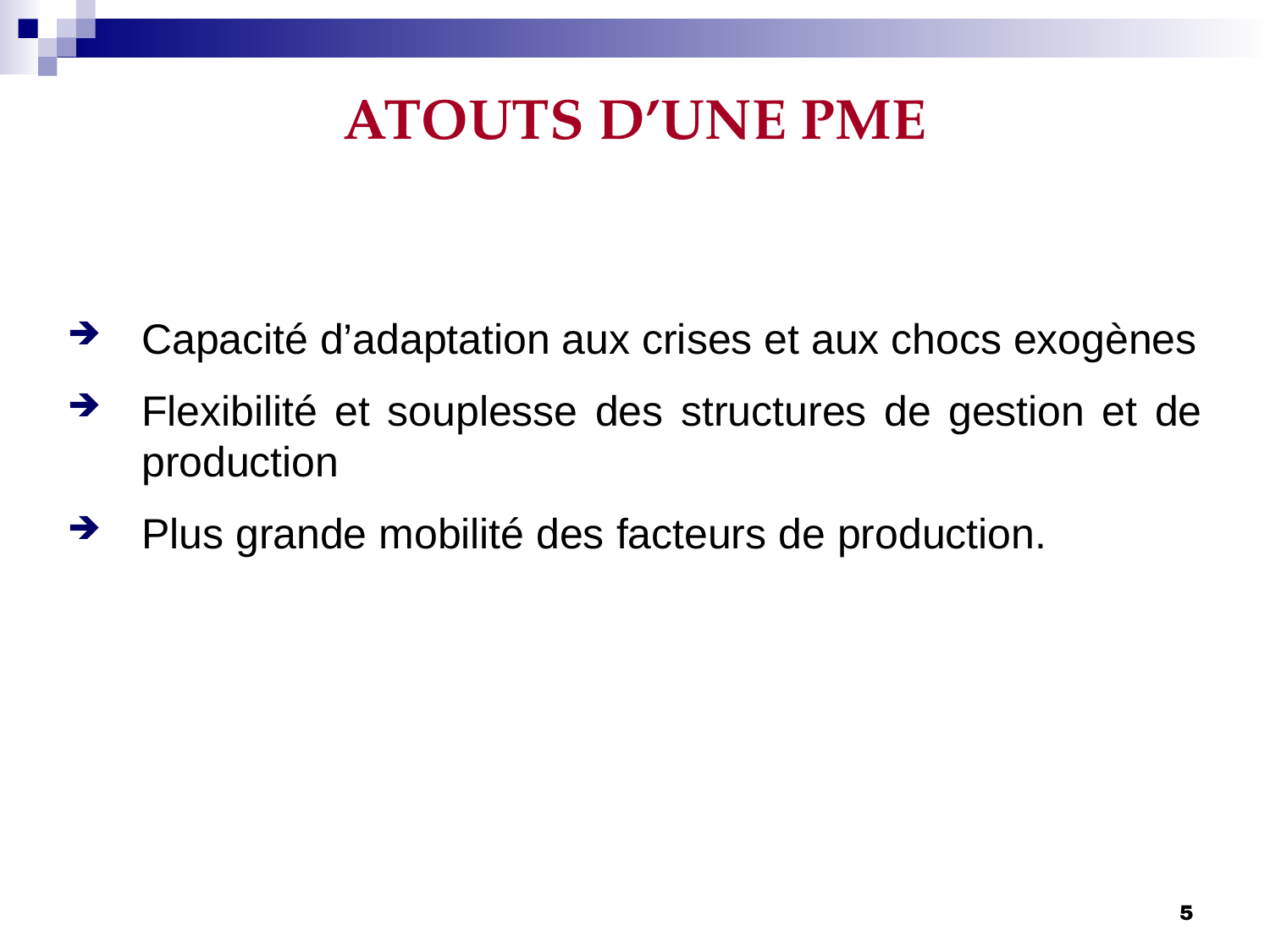

# ATOUTS D’UNE PME
Capacité d’adaptation aux crises et aux chocs exogènes
Flexibilité et souplesse des structures de gestion et de production
Plus grande mobilité des facteurs de production.
5